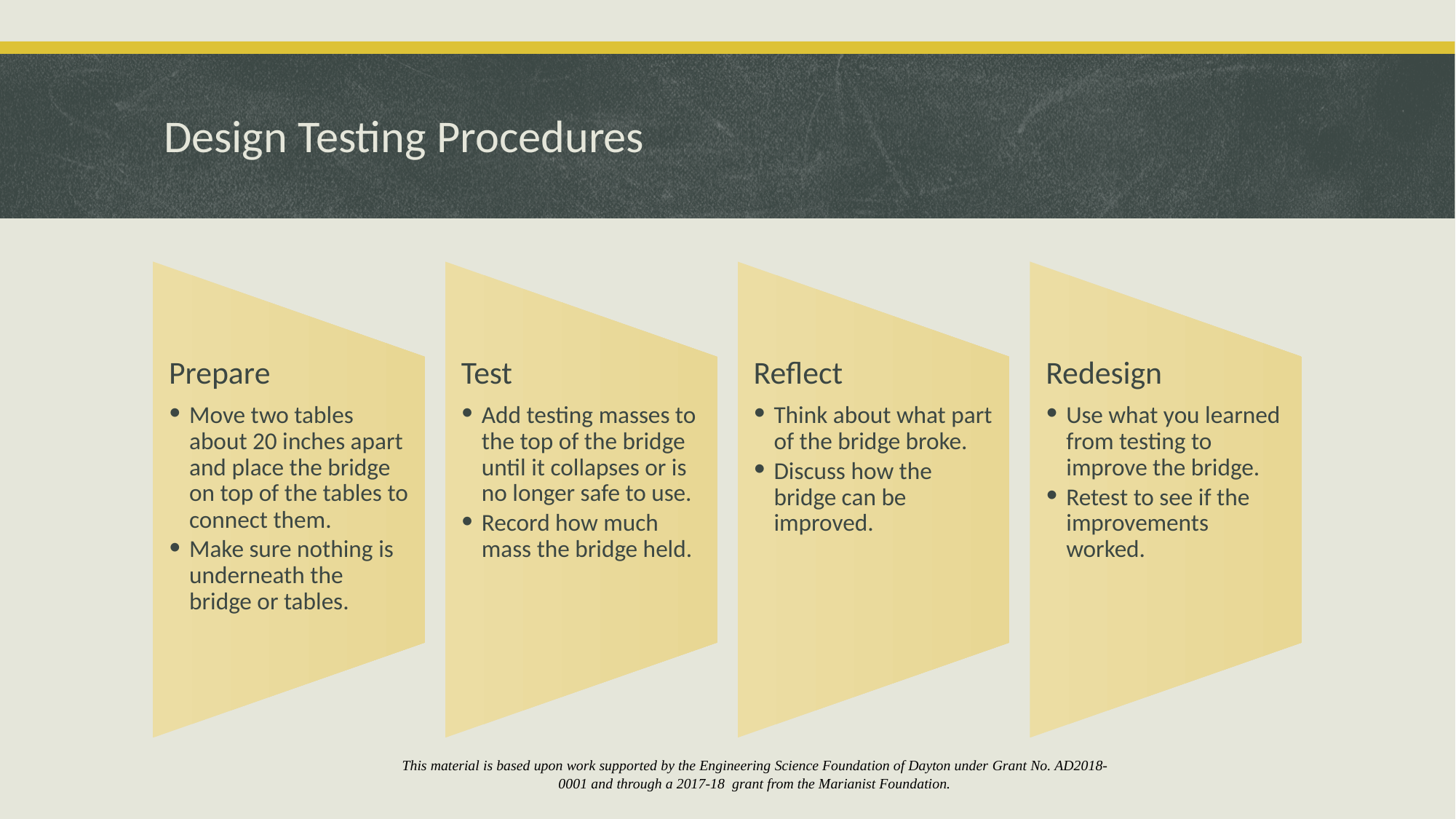

# Design Testing Procedures
Prepare
Move two tables about 20 inches apart and place the bridge on top of the tables to connect them.
Make sure nothing is underneath the bridge or tables.
Test
Add testing masses to the top of the bridge until it collapses or is no longer safe to use.
Record how much mass the bridge held.
Reflect
Think about what part of the bridge broke.
Discuss how the bridge can be improved.
Redesign
Use what you learned from testing to improve the bridge.
Retest to see if the improvements worked.